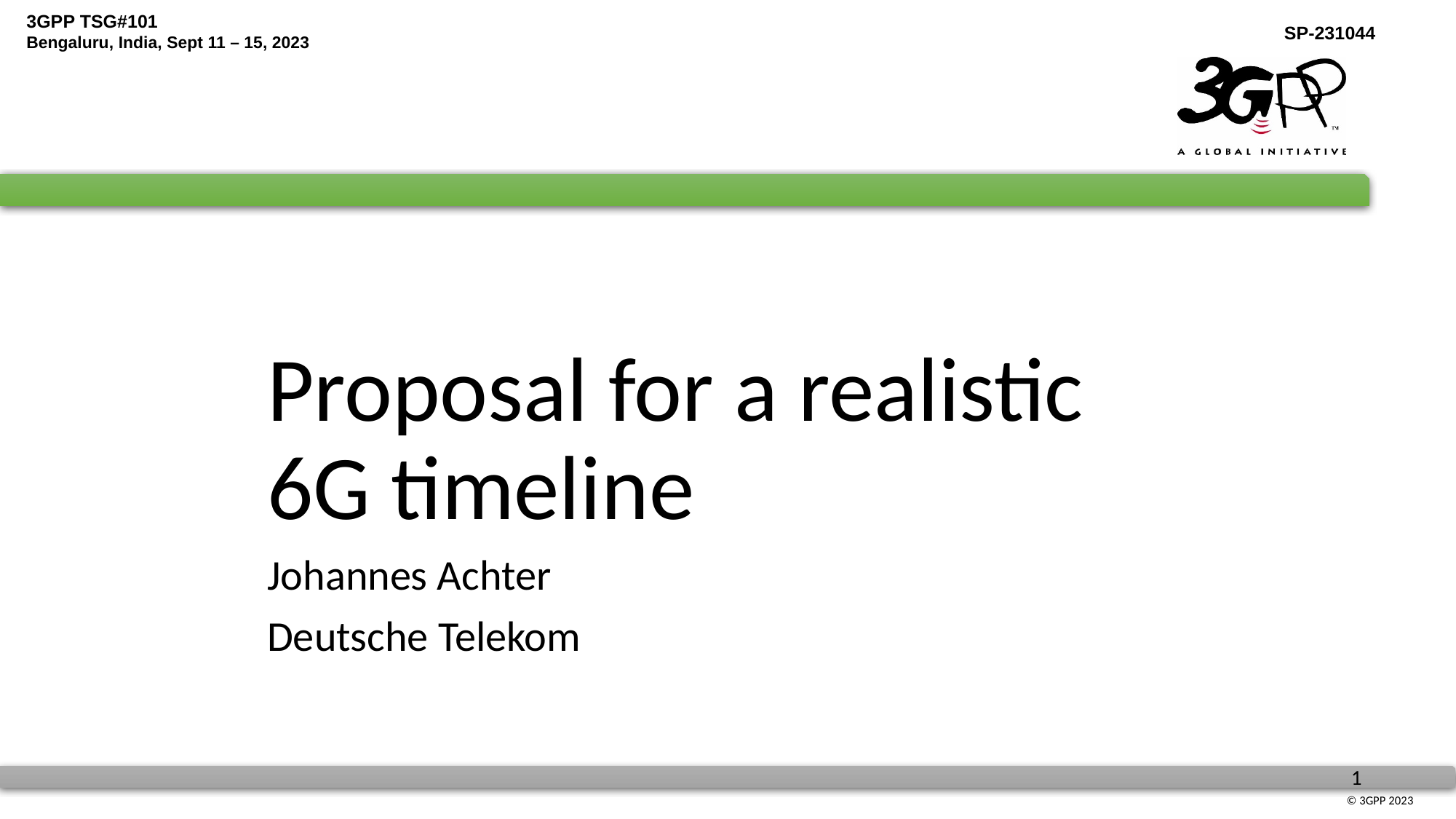

3GPP TSG#101
Bengaluru, India, Sept 11 – 15, 2023
SP-231044
# Proposal for a realistic 6G timeline
Johannes Achter
Deutsche Telekom